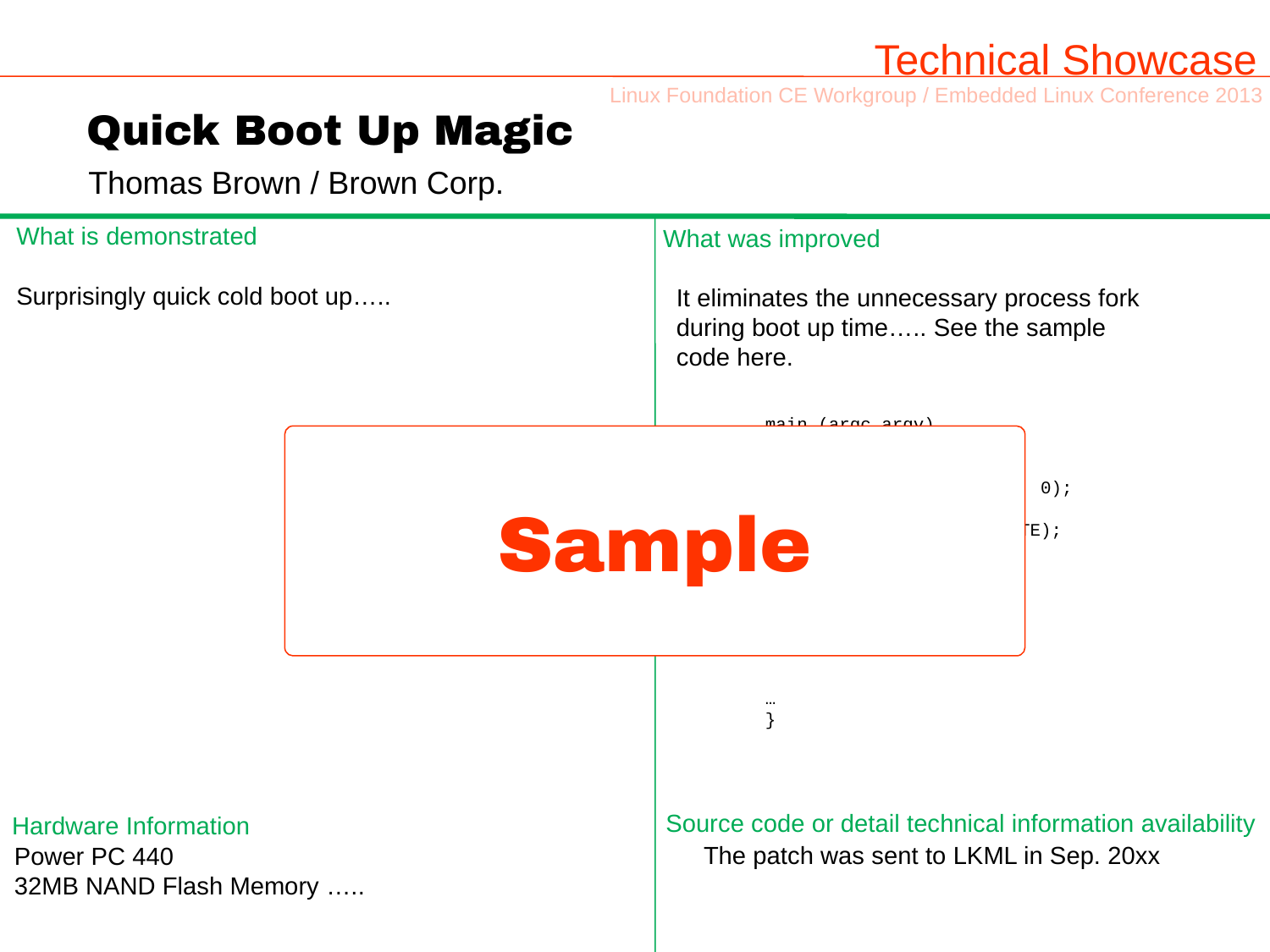

Quick Boot Up Magic
Thomas Brown / Brown Corp.
Surprisingly quick cold boot up…..
It eliminates the unnecessary process fork
during boot up time….. See the sample
code here.
main (argc,argv)‏
{
/* Here is an example */
    process_a (_INTQUICK, 0);
    process_foo ();
    kill_kernel (IMMEDIATE);

/* It is bad way …
    kill_kernel (AFTER);
*/

…
}
Sample
The patch was sent to LKML in Sep. 20xx
Power PC 440
32MB NAND Flash Memory …..